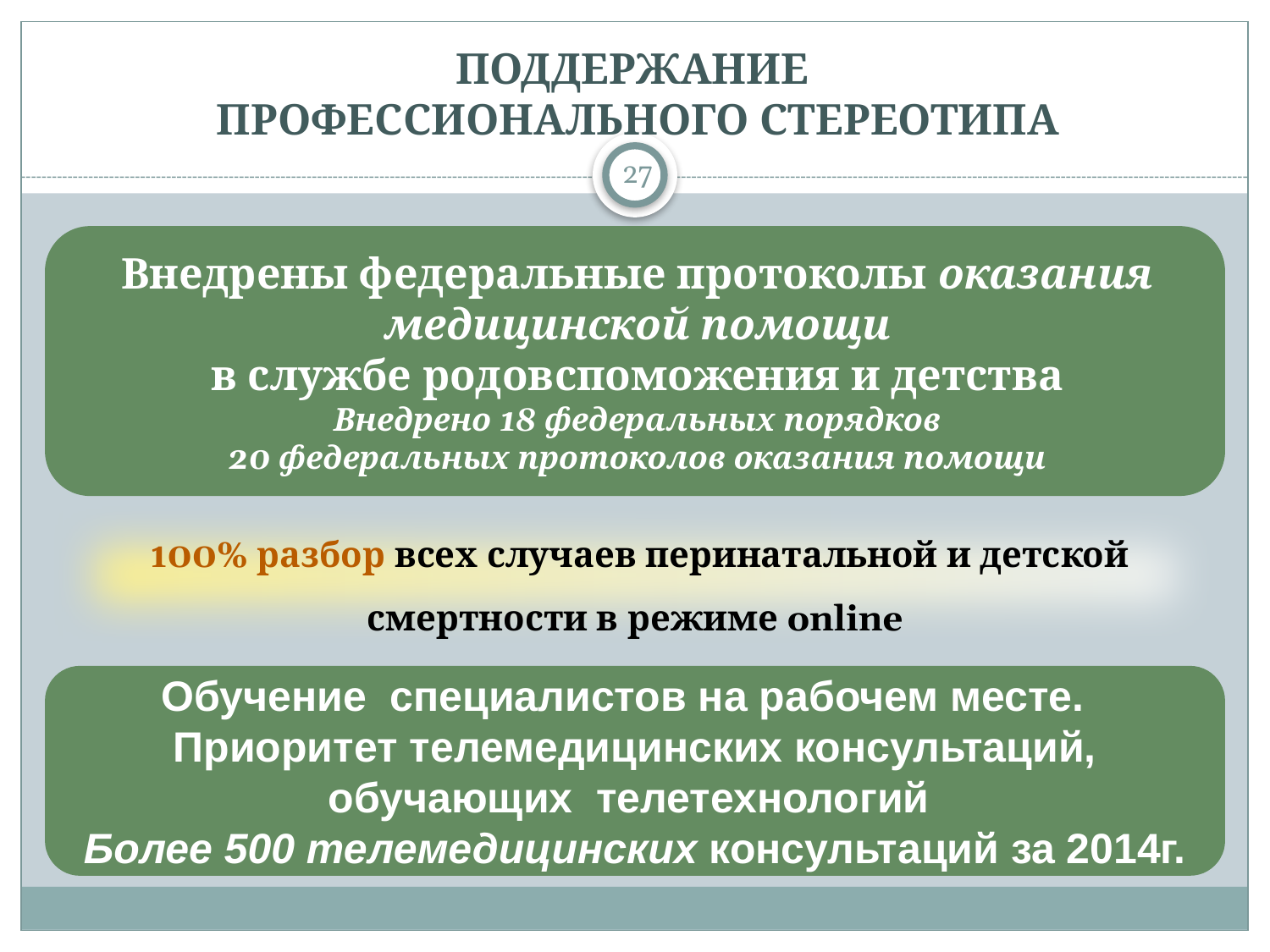

ПОДДЕРЖАНИЕ
ПРОФЕССИОНАЛЬНОГО СТЕРЕОТИПА
27
Внедрены федеральные протоколы оказания медицинской помощи
в службе родовспоможения и детства
Внедрено 18 федеральных порядков
20 федеральных протоколов оказания помощи
 100% разбор всех случаев перинатальной и детской смертности в режиме online
Обучение  специалистов на рабочем месте.
Приоритет телемедицинских консультаций, обучающих  телетехнологий
Более 500 телемедицинских консультаций за 2014г.